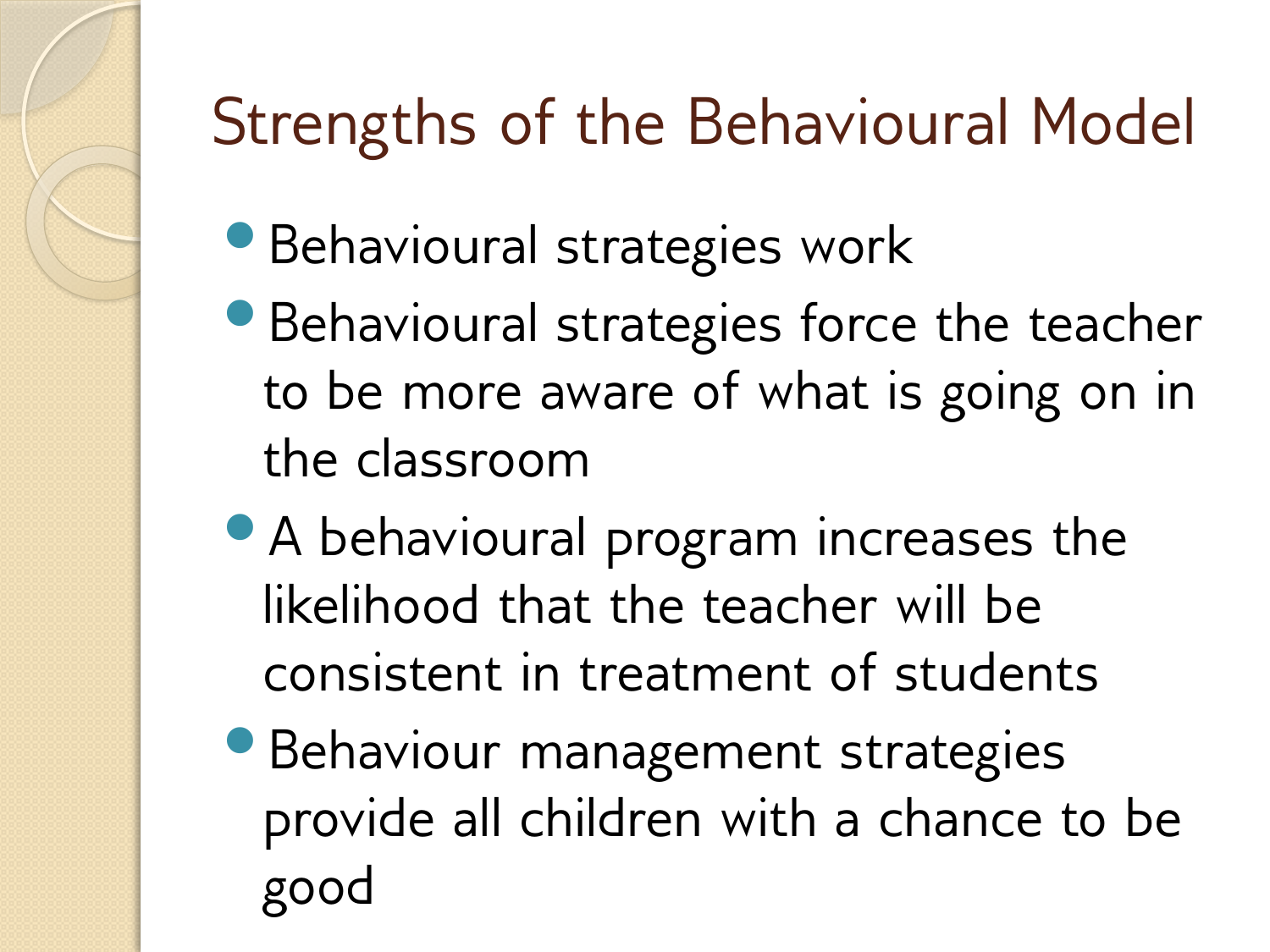

# Strengths of the Behavioural Model
Behavioural strategies work
Behavioural strategies force the teacher to be more aware of what is going on in the classroom
A behavioural program increases the likelihood that the teacher will be consistent in treatment of students
Behaviour management strategies provide all children with a chance to be good